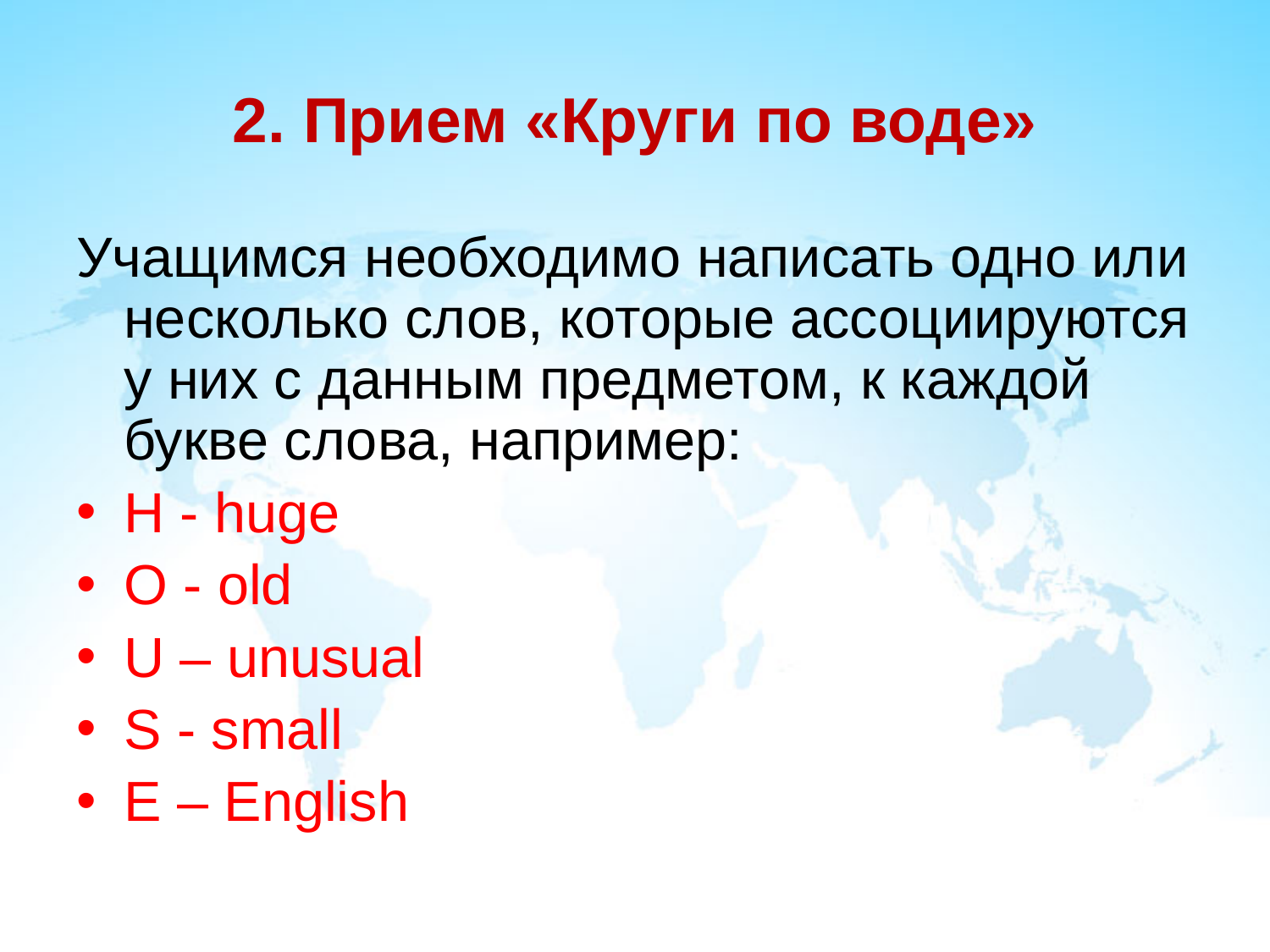

# 2. Прием «Круги по воде»
Учащимся необходимо написать одно или несколько слов, которые ассоциируются у них с данным предметом, к каждой букве слова, например:
H - huge
O - old
U – unusual
S - small
E – English